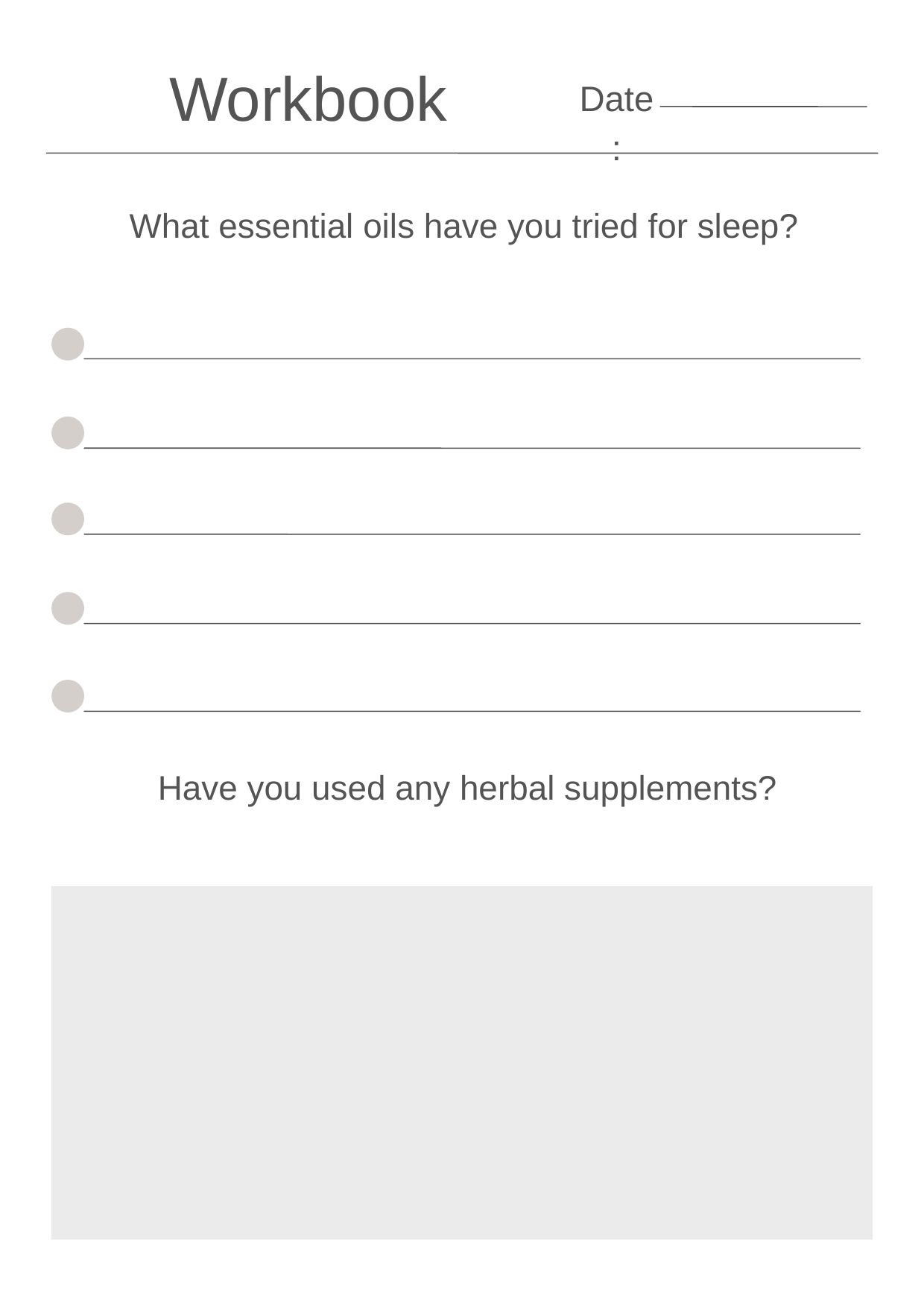

Workbook
Date:

What essential oils have you tried for sleep?

Have you used any herbal supplements?